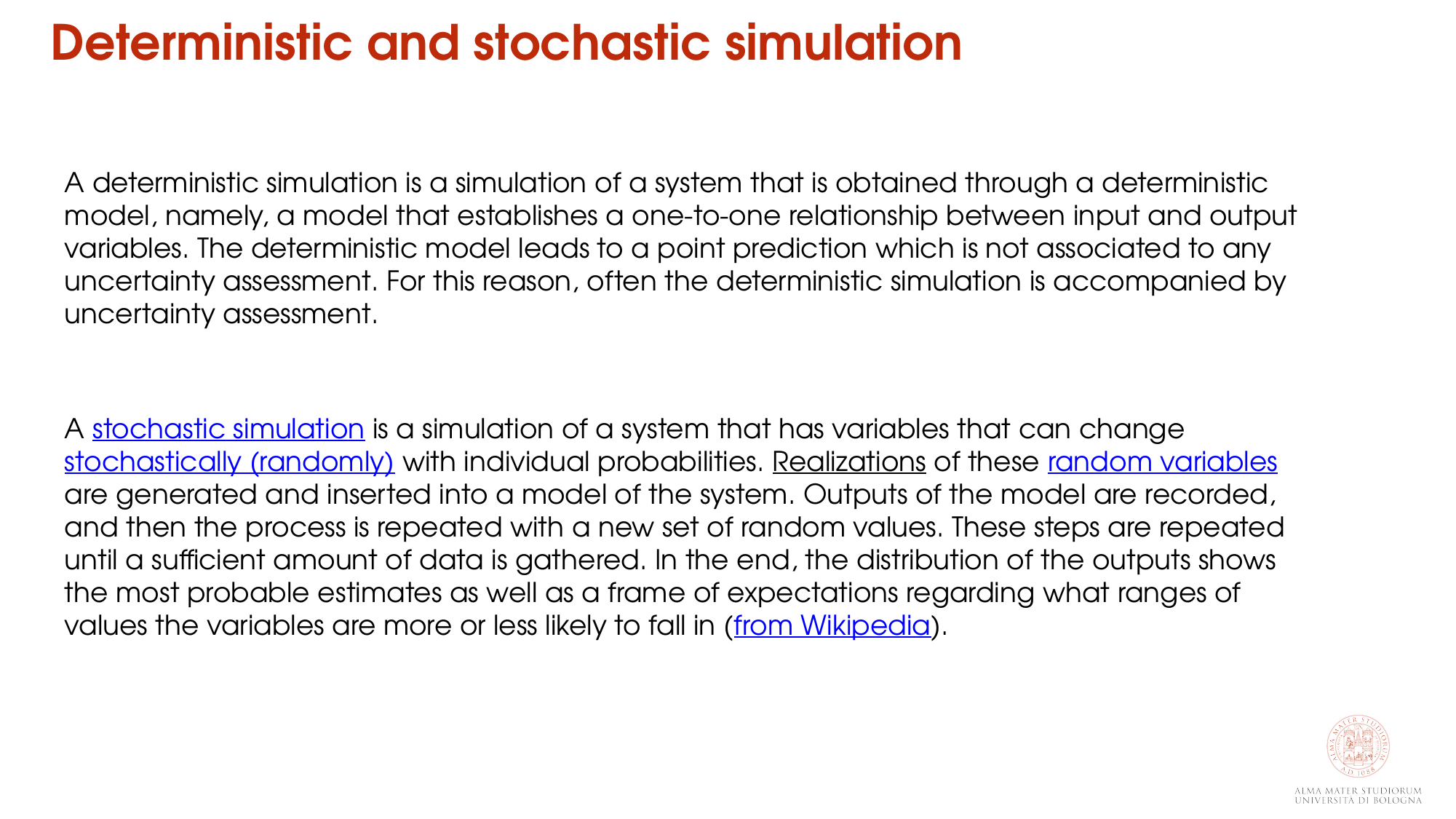

Deterministic and stochastic simulation
A deterministic simulation is a simulation of a system that is obtained through a deterministic model, namely, a model that establishes a one-to-one relationship between input and output variables. The deterministic model leads to a point prediction which is not associated to any uncertainty assessment. For this reason, often the deterministic simulation is accompanied by uncertainty assessment.

A stochastic simulation is a simulation of a system that has variables that can change stochastically (randomly) with individual probabilities. Realizations of these random variables are generated and inserted into a model of the system. Outputs of the model are recorded, and then the process is repeated with a new set of random values. These steps are repeated until a sufficient amount of data is gathered. In the end, the distribution of the outputs shows the most probable estimates as well as a frame of expectations regarding what ranges of values the variables are more or less likely to fall in (from Wikipedia).